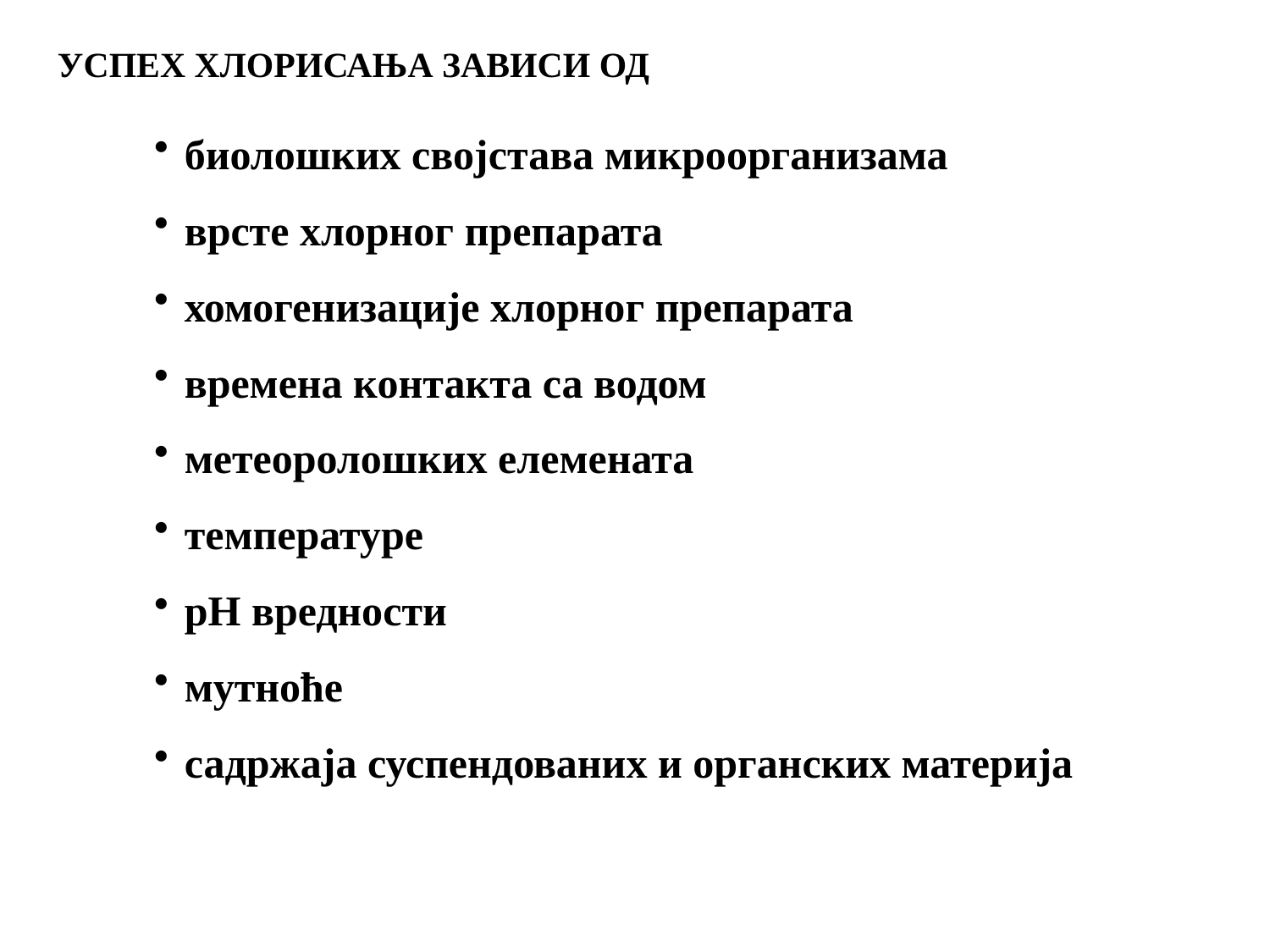

УСПЕХ ХЛОРИСАЊА ЗАВИСИ ОД

биолошких својстава микроорганизама

врсте хлорног препарата

хомогенизације хлорног препарата

времена контакта са водом

метеоролошких елемената

температуре

pH вредности

мутноће

садржаја суспендованих и органских материја